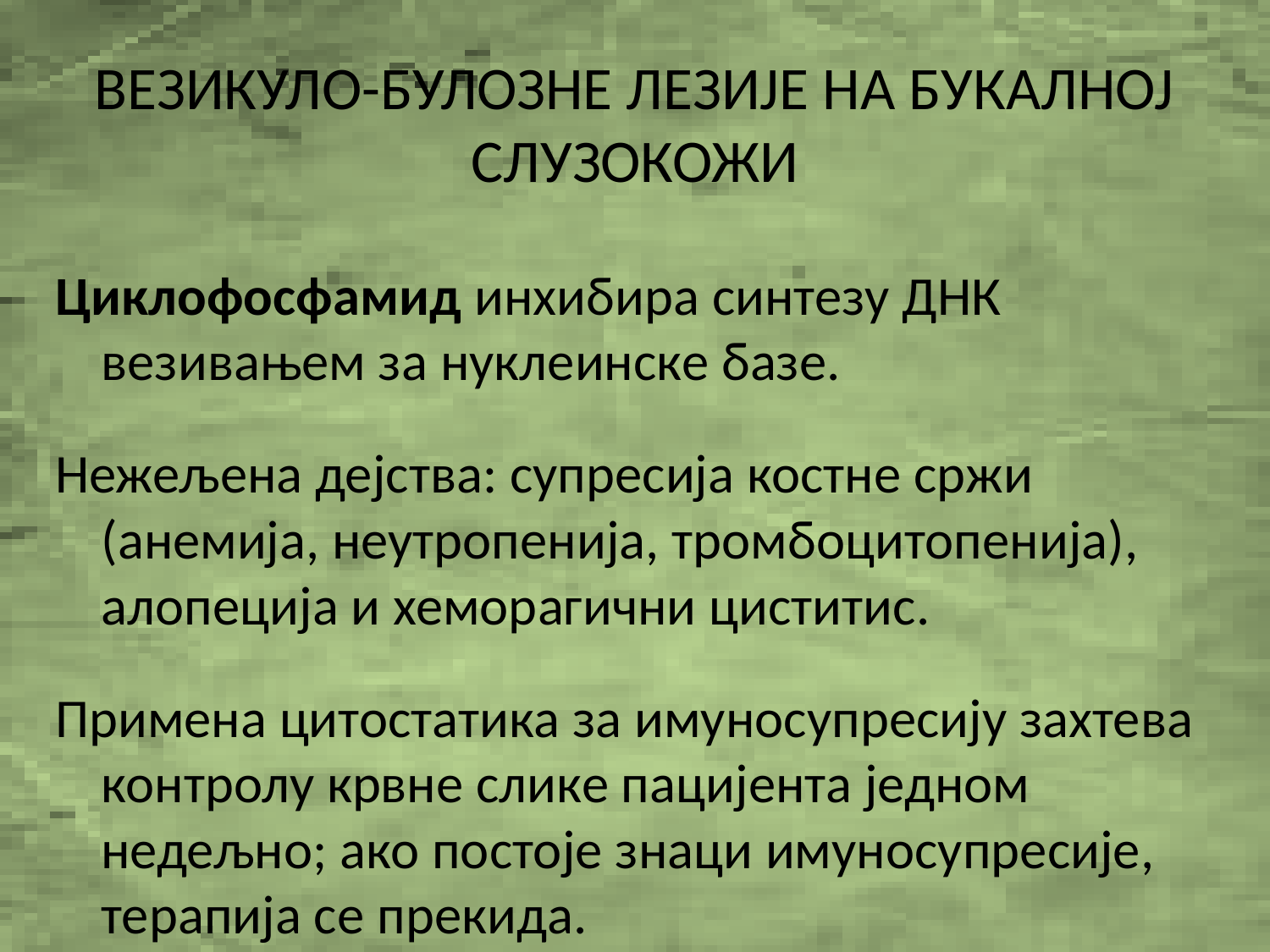

# ВЕЗИКУЛО-БУЛОЗНЕ ЛЕЗИЈЕ НА БУКАЛНОЈ СЛУЗОКОЖИ
Циклофосфамид инхибира синтезу ДНК везивањем за нуклеинске базе.

Нежељена дејства: супресија костне сржи (анемија, неутропенија, тромбоцитопенија), алопеција и хеморагични циститис.

Примена цитостатика за имуносупресију захтева контролу крвне слике пацијента једном недељно; ако постоје знаци имуносупресије, терапија се прекида.